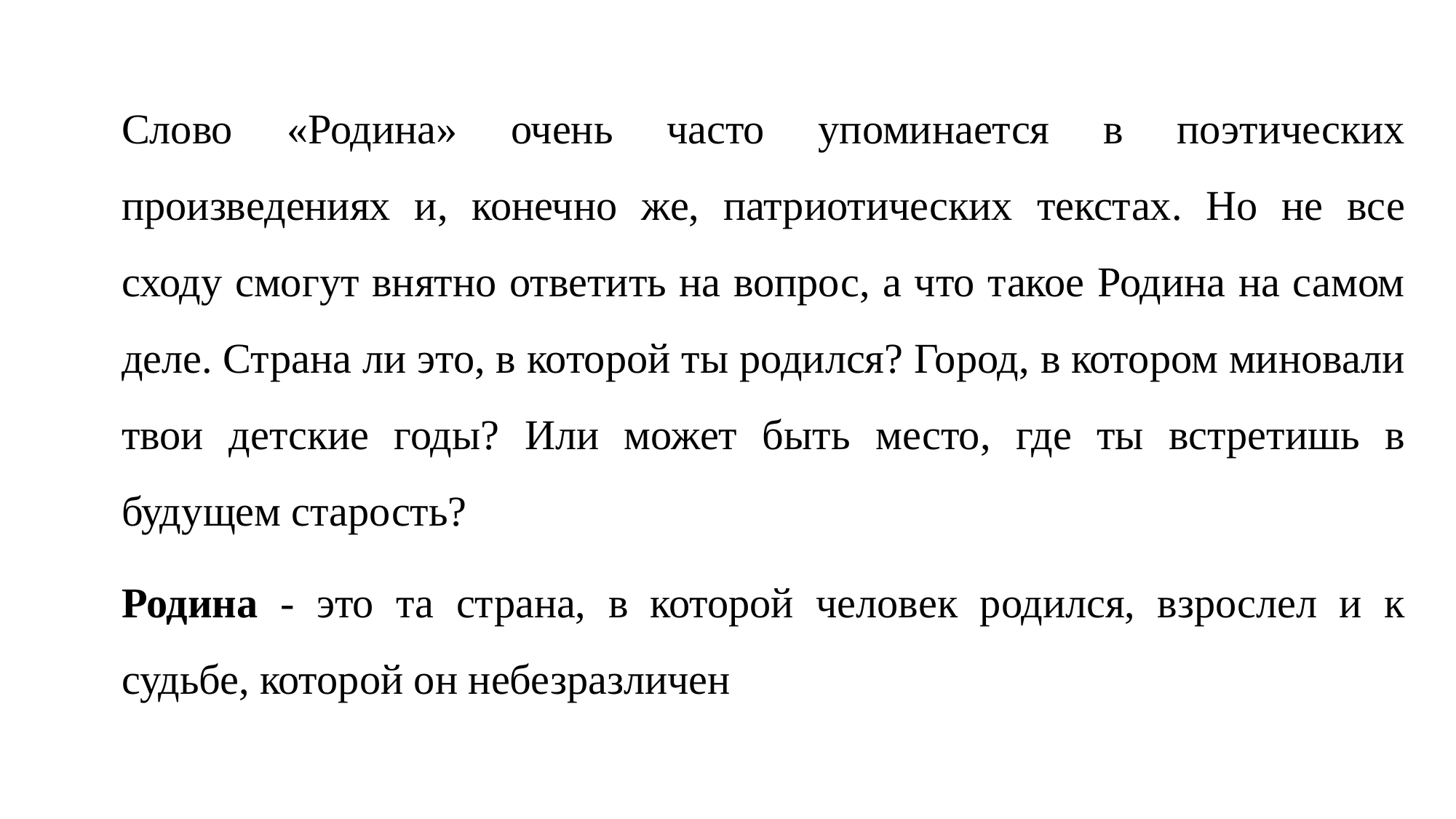

Слово «Родина» очень часто упоминается в поэтических произведениях и, конечно же, патриотических текстах. Но не все сходу смогут внятно ответить на вопрос, а что такое Родина на самом деле. Страна ли это, в которой ты родился? Город, в котором миновали твои детские годы? Или может быть место, где ты встретишь в будущем старость?
Родина - это та страна, в которой человек родился, взрослел и к судьбе, которой он небезразличен